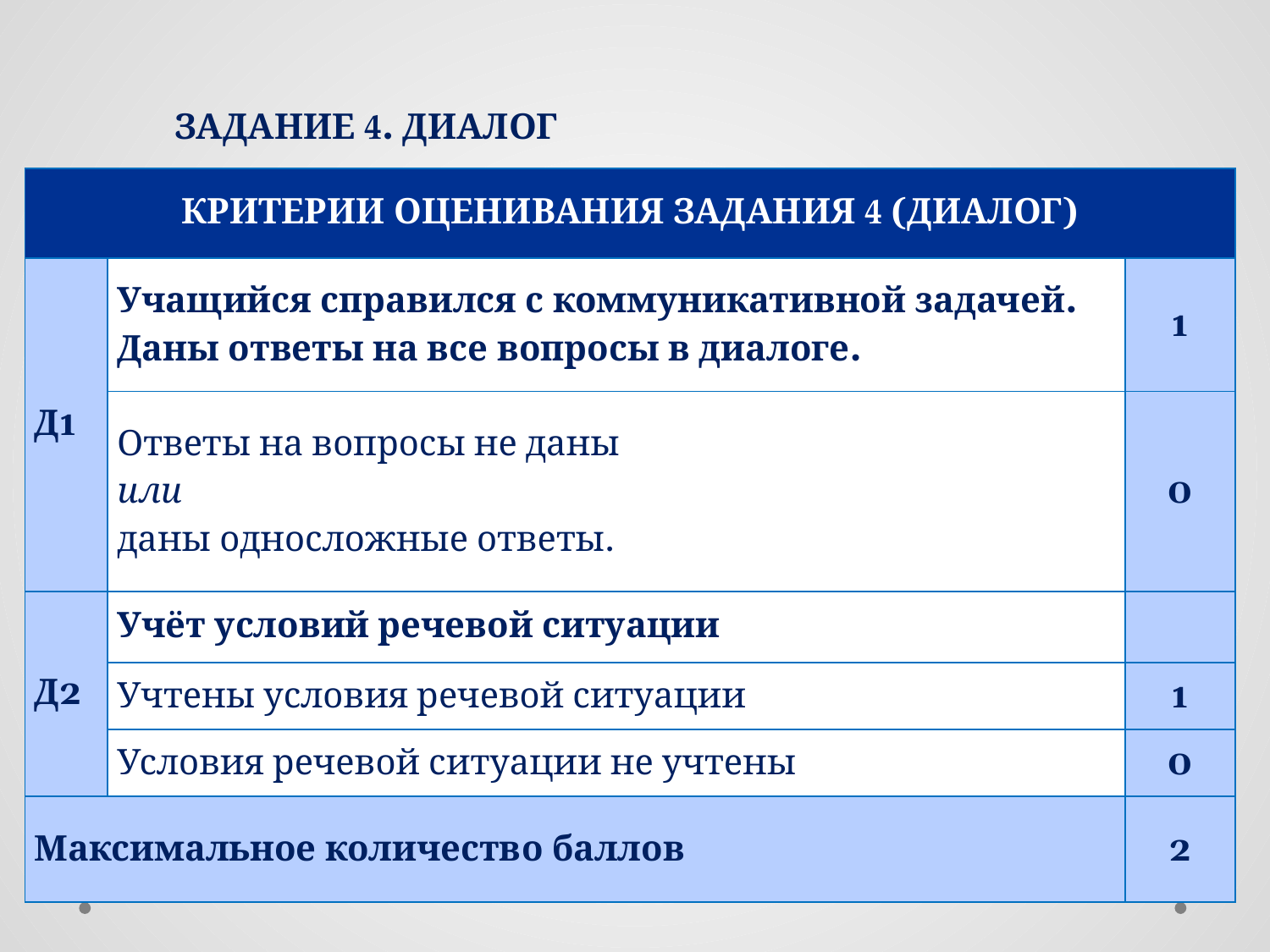

# Задание 4. Диалог
| Критерии оценивания задания 4 (диалог) |  |  |
| --- | --- | --- |
| Д1 | Учащийся справился с коммуникативной задачей. Даны ответы на все вопросы в диалоге. | 1 |
|  | Ответы на вопросы не даны или даны односложные ответы. | 0 |
| Д2 | Учёт условий речевой ситуации |  |
|  | Учтены условия речевой ситуации | 1 |
|  | Условия речевой ситуации не учтены | 0 |
| Максимальное количество баллов |  | 2 |